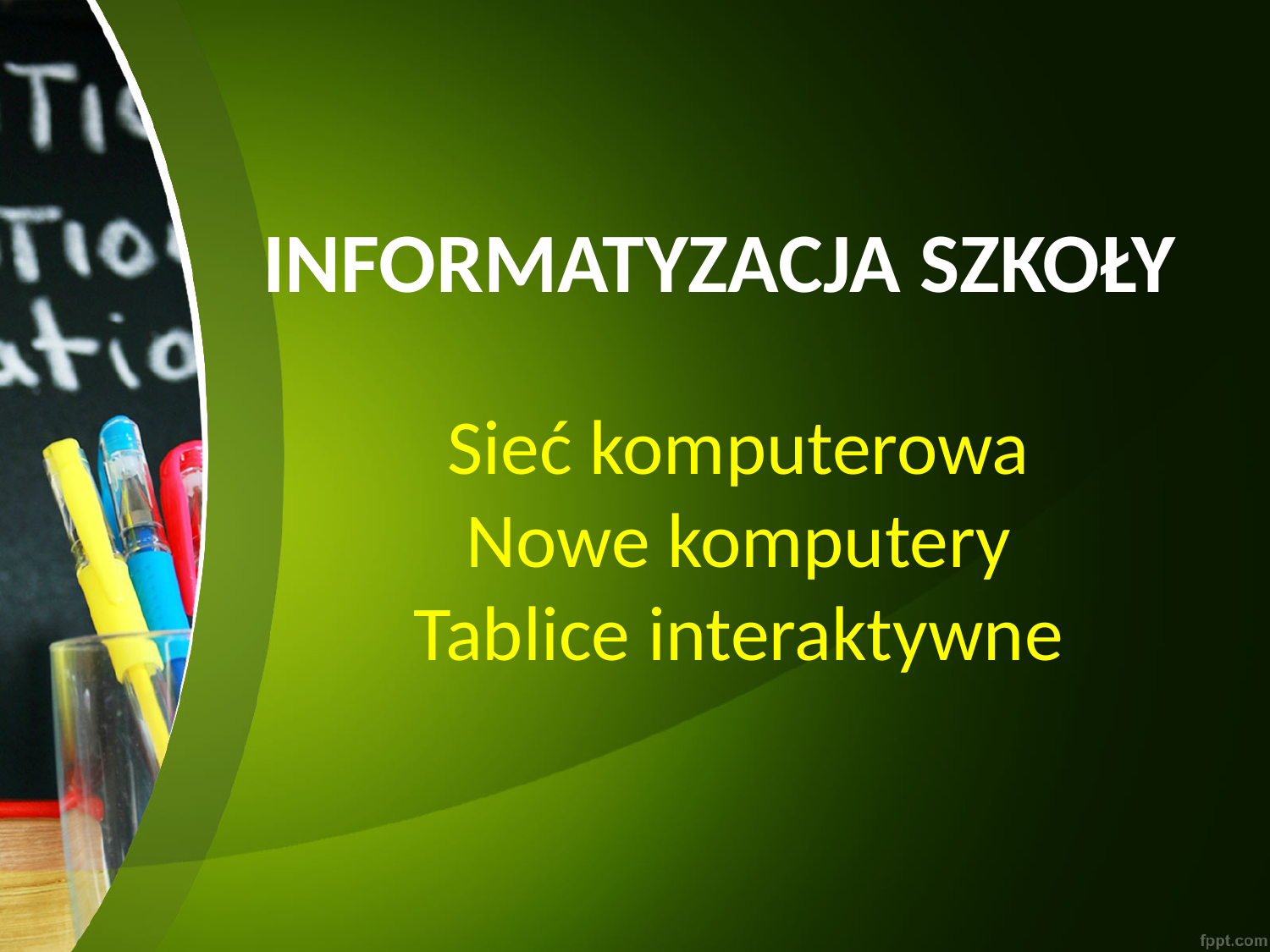

INFORMATYZACJA SZKOŁY

# Sieć komputerowa Nowe komputery Tablice interaktywne